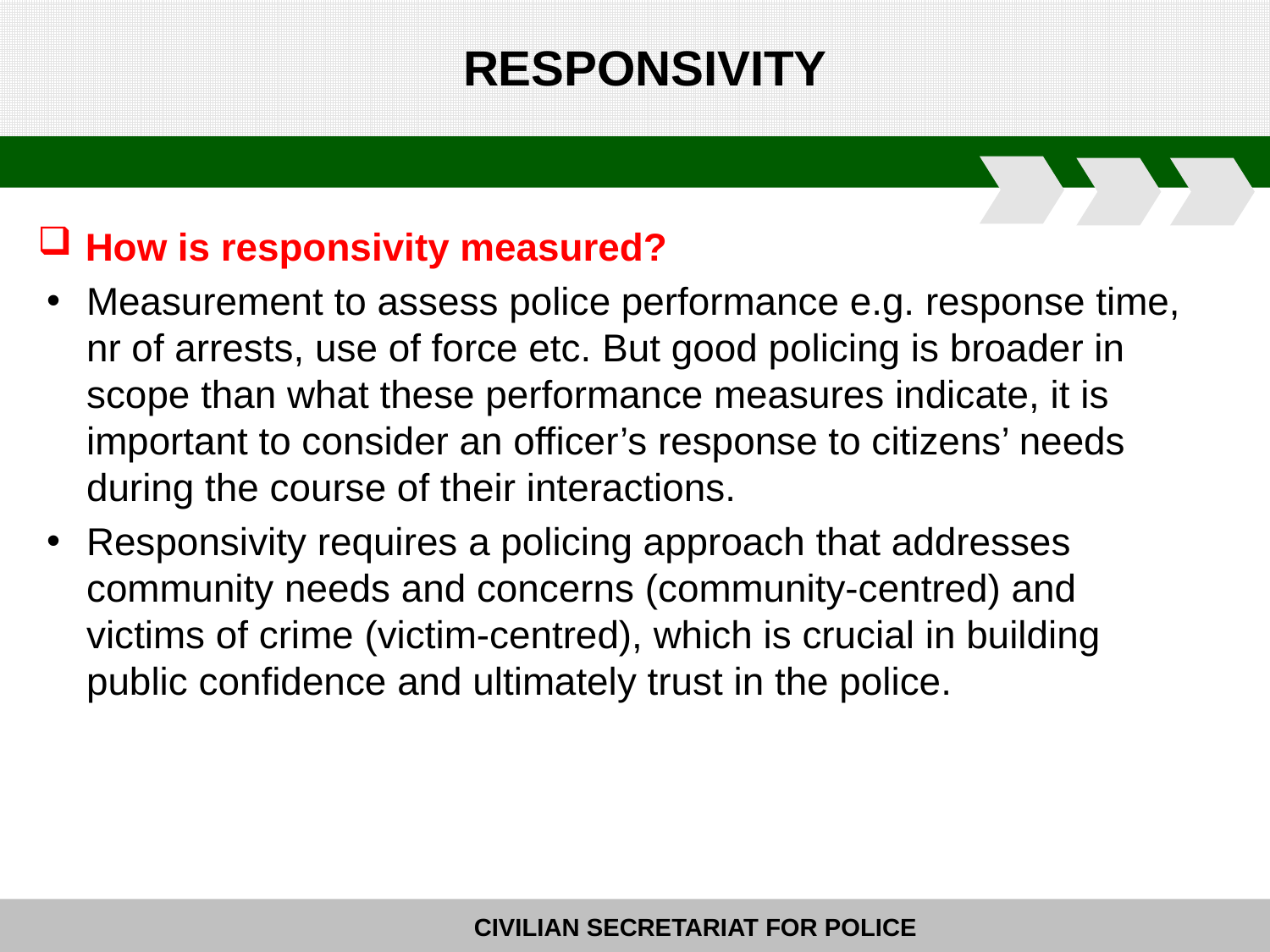

# RESPONSIVITY
How is responsivity measured?
Measurement to assess police performance e.g. response time, nr of arrests, use of force etc. But good policing is broader in scope than what these performance measures indicate, it is important to consider an officer’s response to citizens’ needs during the course of their interactions.
Responsivity requires a policing approach that addresses community needs and concerns (community-centred) and victims of crime (victim-centred), which is crucial in building public confidence and ultimately trust in the police.